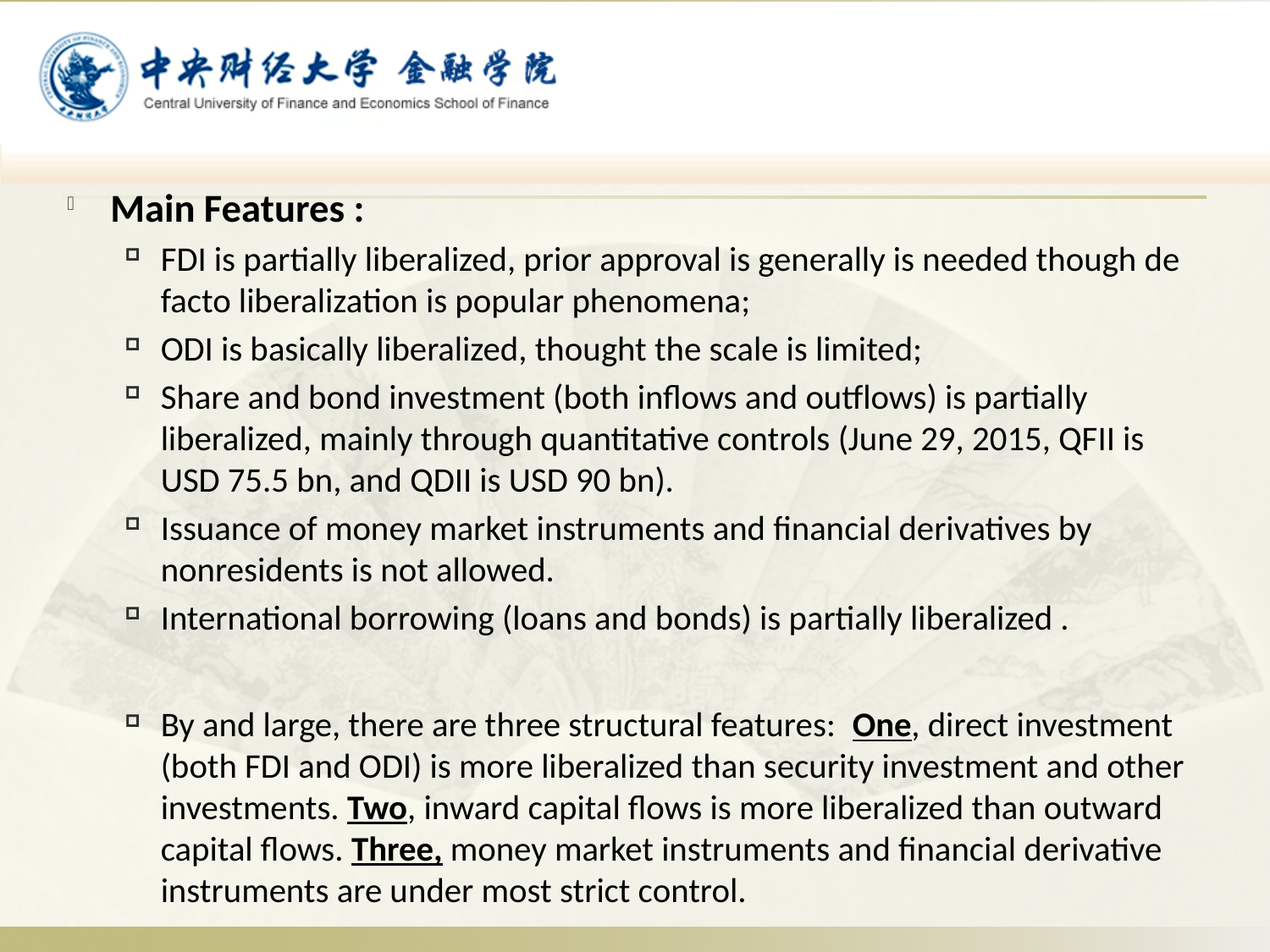

Main Features :
FDI is partially liberalized, prior approval is generally is needed though de facto liberalization is popular phenomena;
ODI is basically liberalized, thought the scale is limited;
Share and bond investment (both inflows and outflows) is partially liberalized, mainly through quantitative controls (June 29, 2015, QFII is USD 75.5 bn, and QDII is USD 90 bn).
Issuance of money market instruments and financial derivatives by nonresidents is not allowed.
International borrowing (loans and bonds) is partially liberalized .

By and large, there are three structural features:  One, direct investment (both FDI and ODI) is more liberalized than security investment and other investments. Two, inward capital flows is more liberalized than outward capital flows. Three, money market instruments and financial derivative instruments are under most strict control.